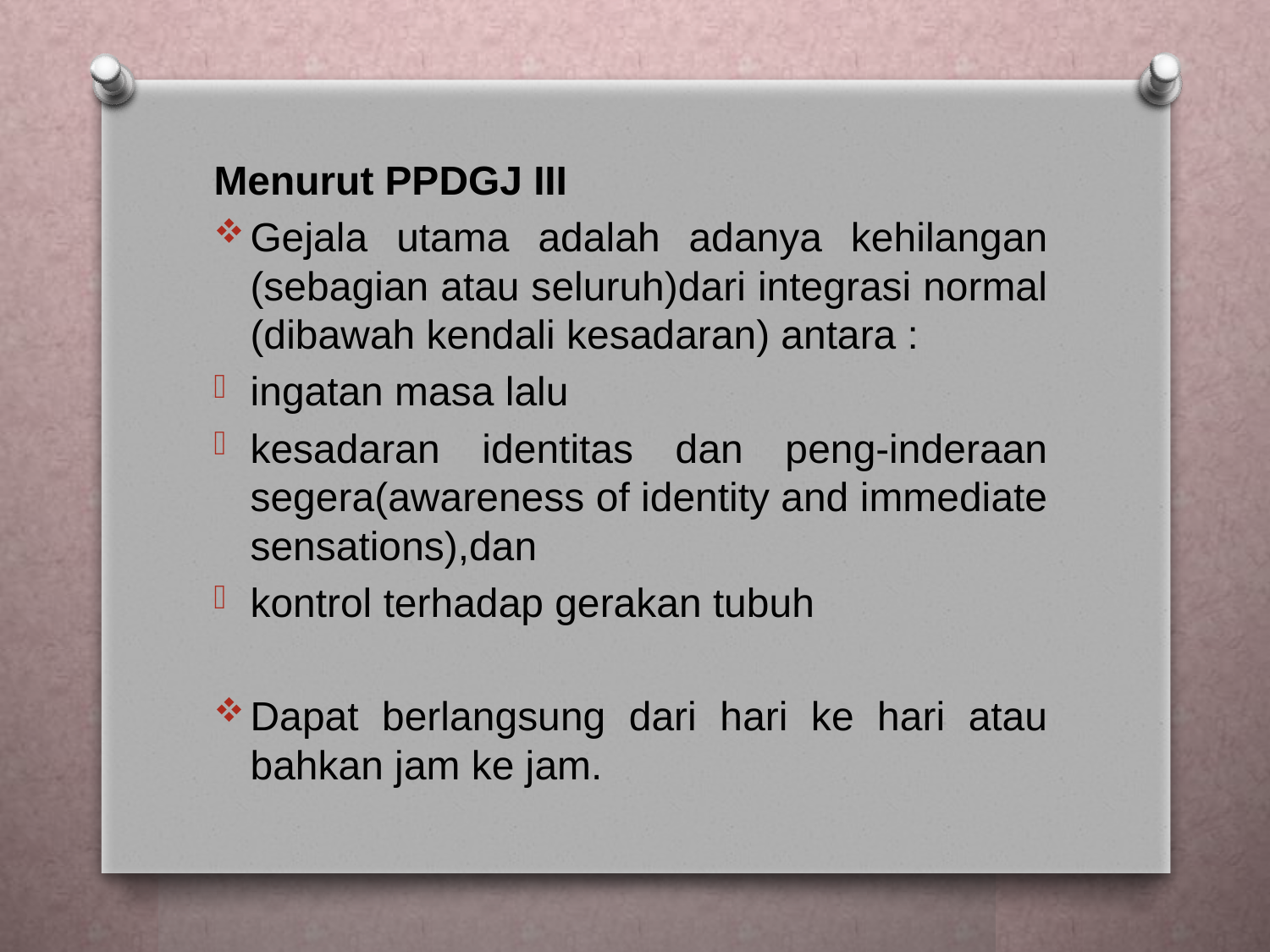

Menurut PPDGJ III
Gejala utama adalah adanya kehilangan (sebagian atau seluruh)dari integrasi normal (dibawah kendali kesadaran) antara :
ingatan masa lalu
kesadaran identitas dan peng-inderaan segera(awareness of identity and immediate sensations),dan
kontrol terhadap gerakan tubuh

Dapat berlangsung dari hari ke hari atau bahkan jam ke jam.